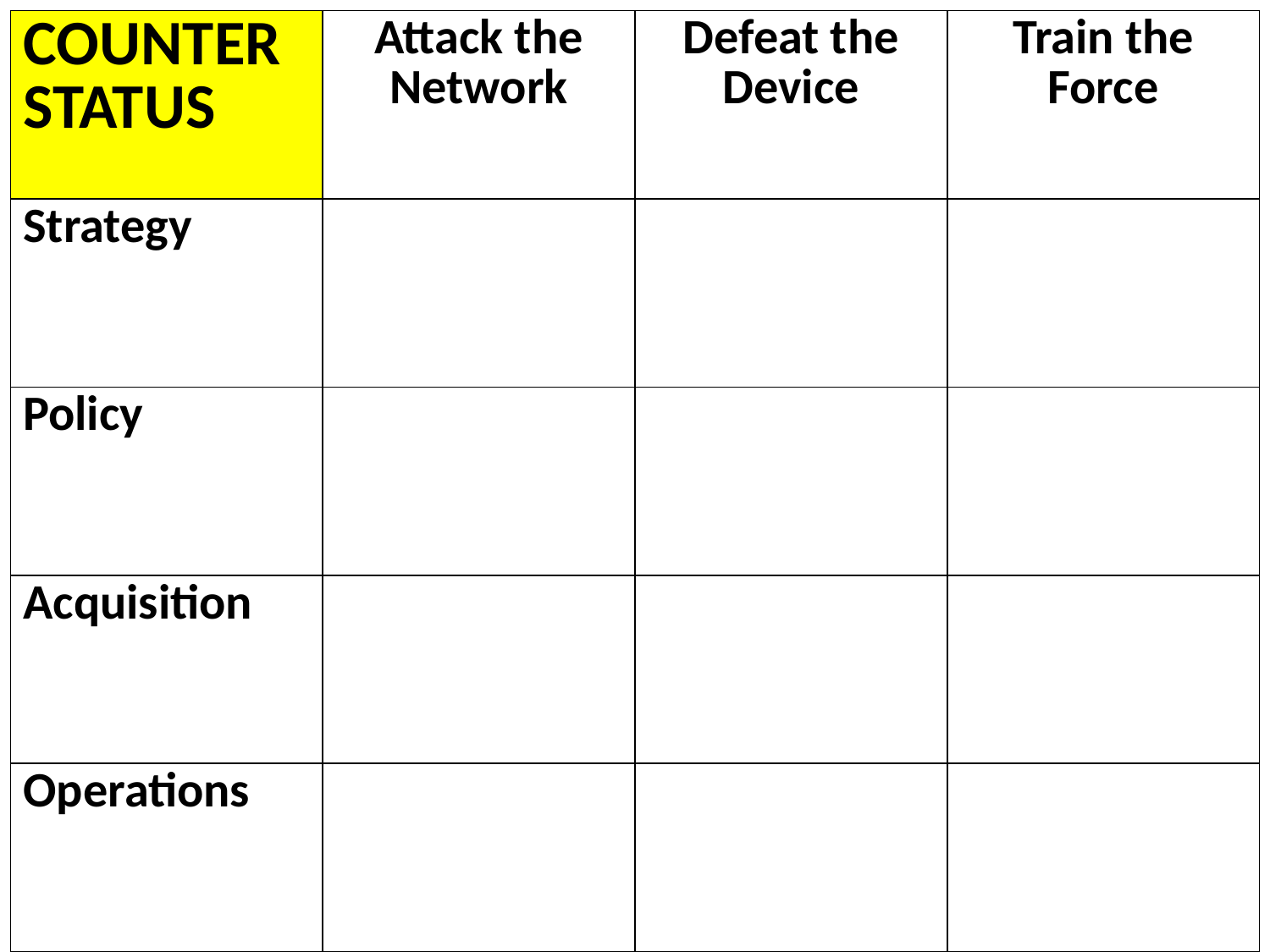

| COUNTER STATUS | Attack the Network | Defeat the Device | Train the Force |
| --- | --- | --- | --- |
| Strategy |  |  |  |
| Policy |  |  |  |
| Acquisition |  |  |  |
| Operations |  |  |  |